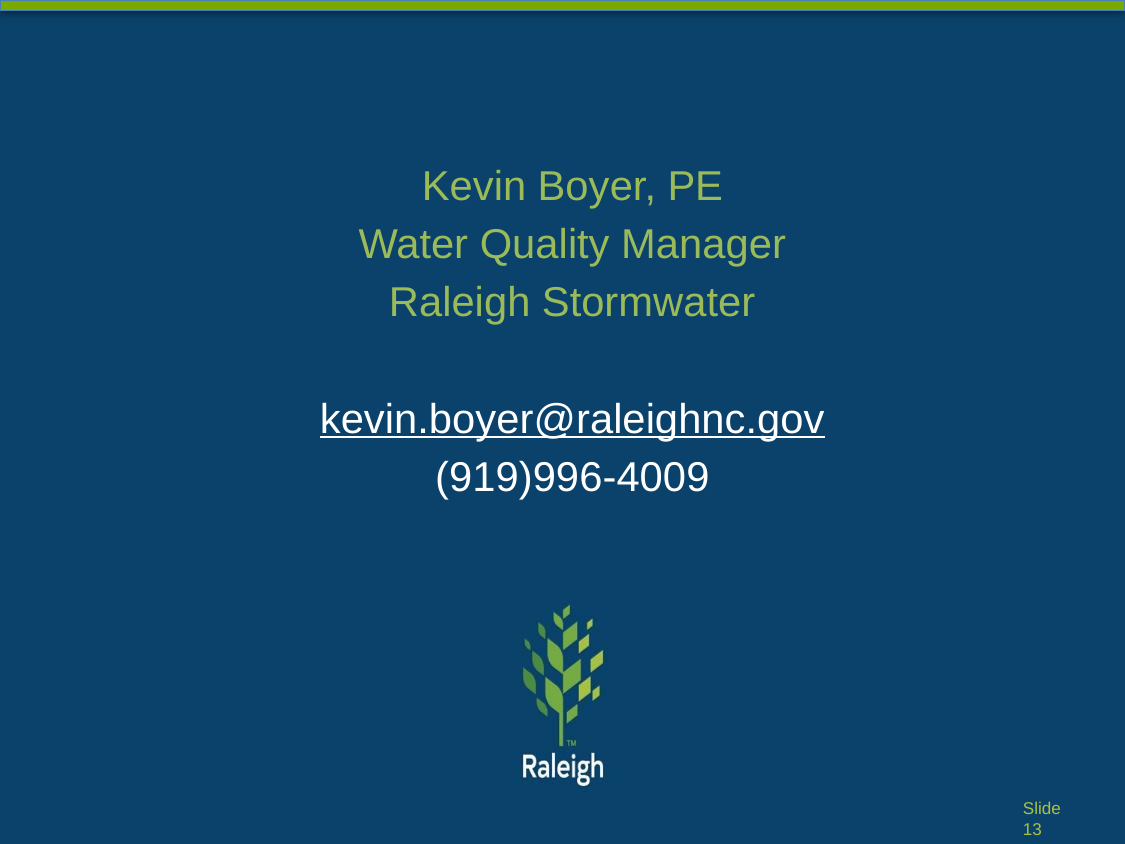

Kevin Boyer, PE
Water Quality Manager
Raleigh Stormwater

kevin.boyer@raleighnc.gov
(919)996-4009